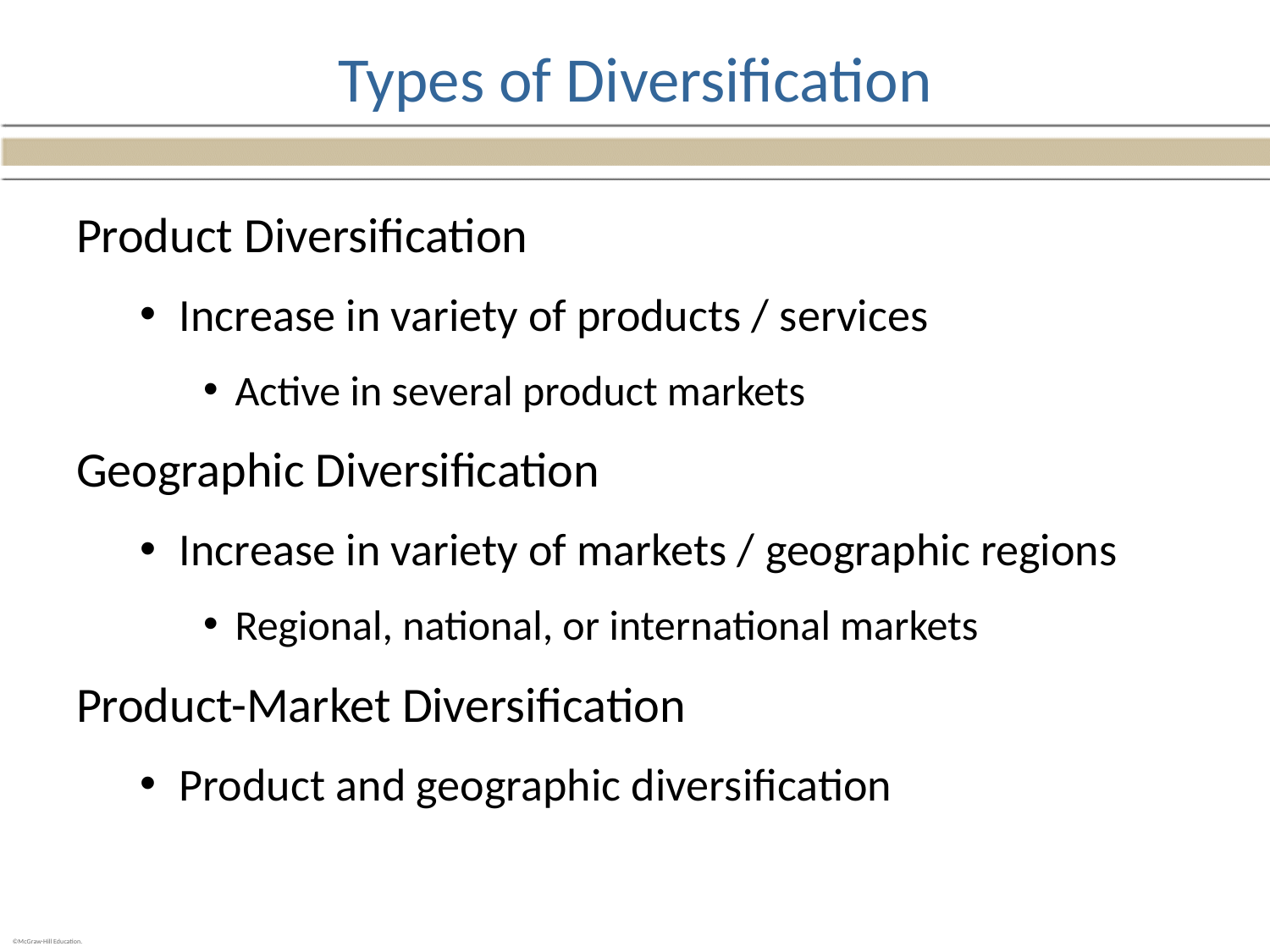

# Types of Diversification
Product Diversification
Increase in variety of products / services
Active in several product markets
Geographic Diversification
Increase in variety of markets / geographic regions
Regional, national, or international markets
Product-Market Diversification
Product and geographic diversification